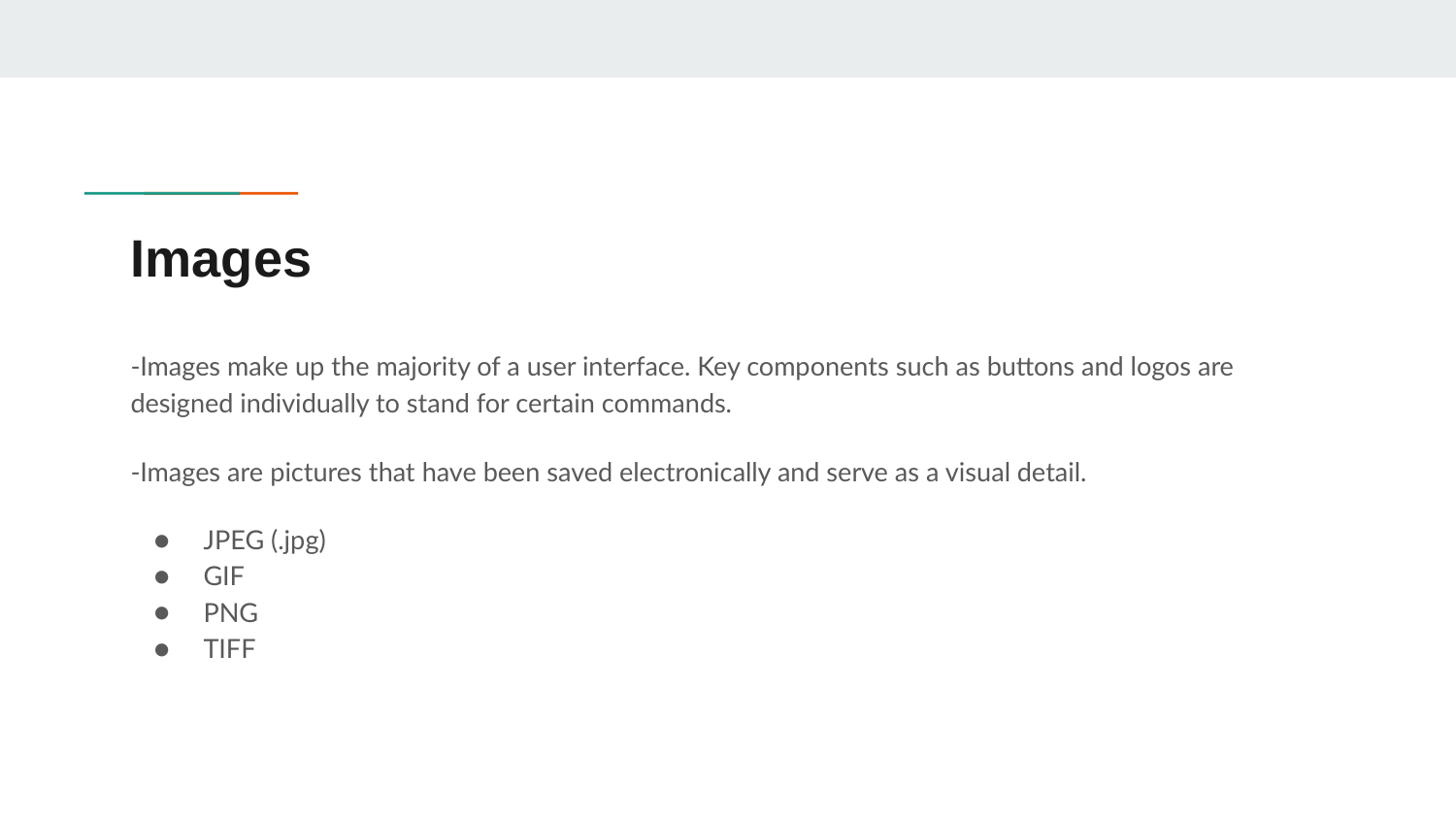

# Images
-Images make up the majority of a user interface. Key components such as buttons and logos are designed individually to stand for certain commands.
-Images are pictures that have been saved electronically and serve as a visual detail.
JPEG (.jpg)
GIF
PNG
TIFF